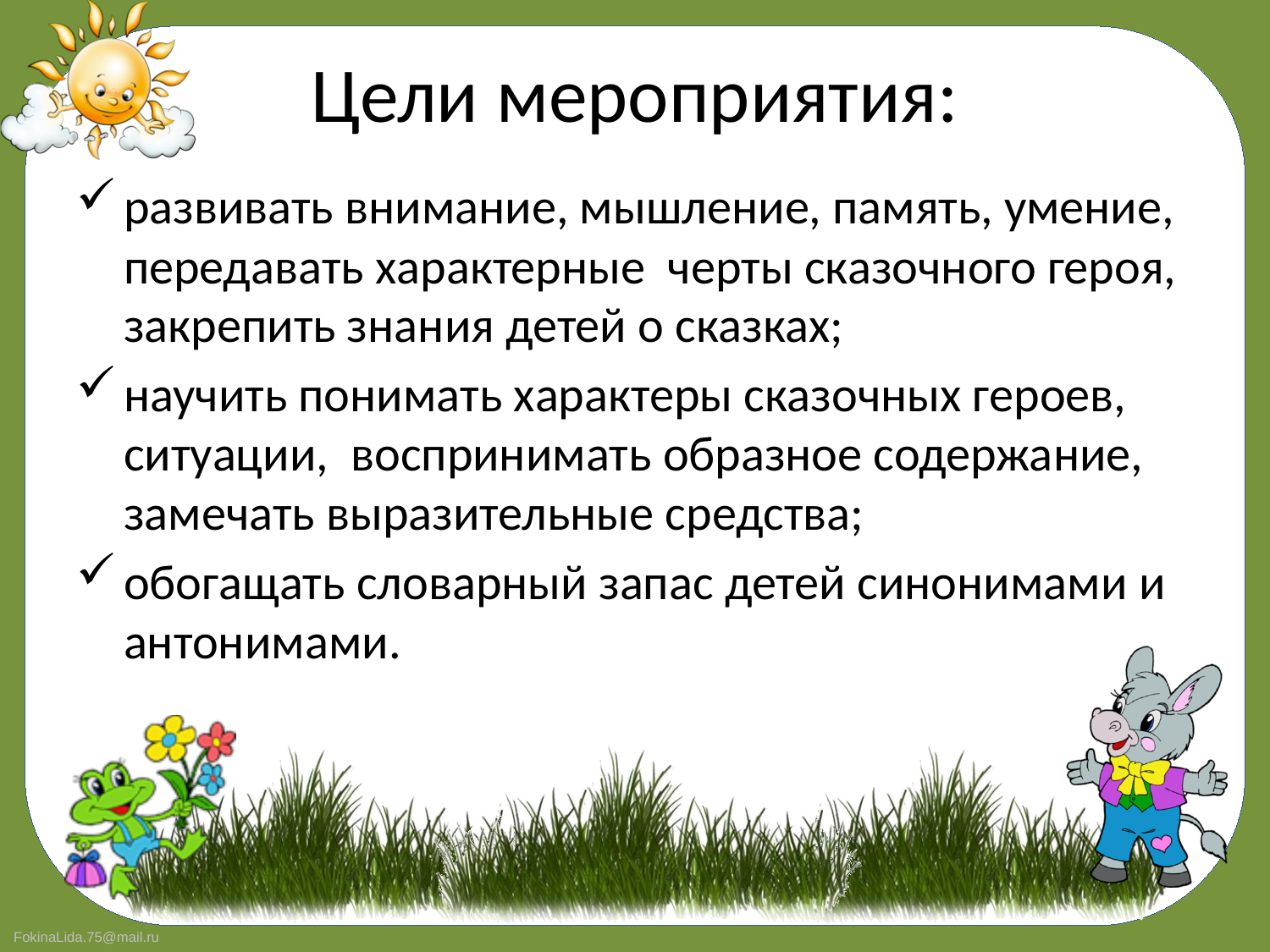

# Цели мероприятия:
развивать внимание, мышление, память, умение, передавать характерные  черты сказочного героя,  закрепить знания детей о сказках;
научить понимать характеры сказочных героев, ситуации,  воспринимать образное содержание, замечать выразительные средства;
обогащать словарный запас детей синонимами и антонимами.